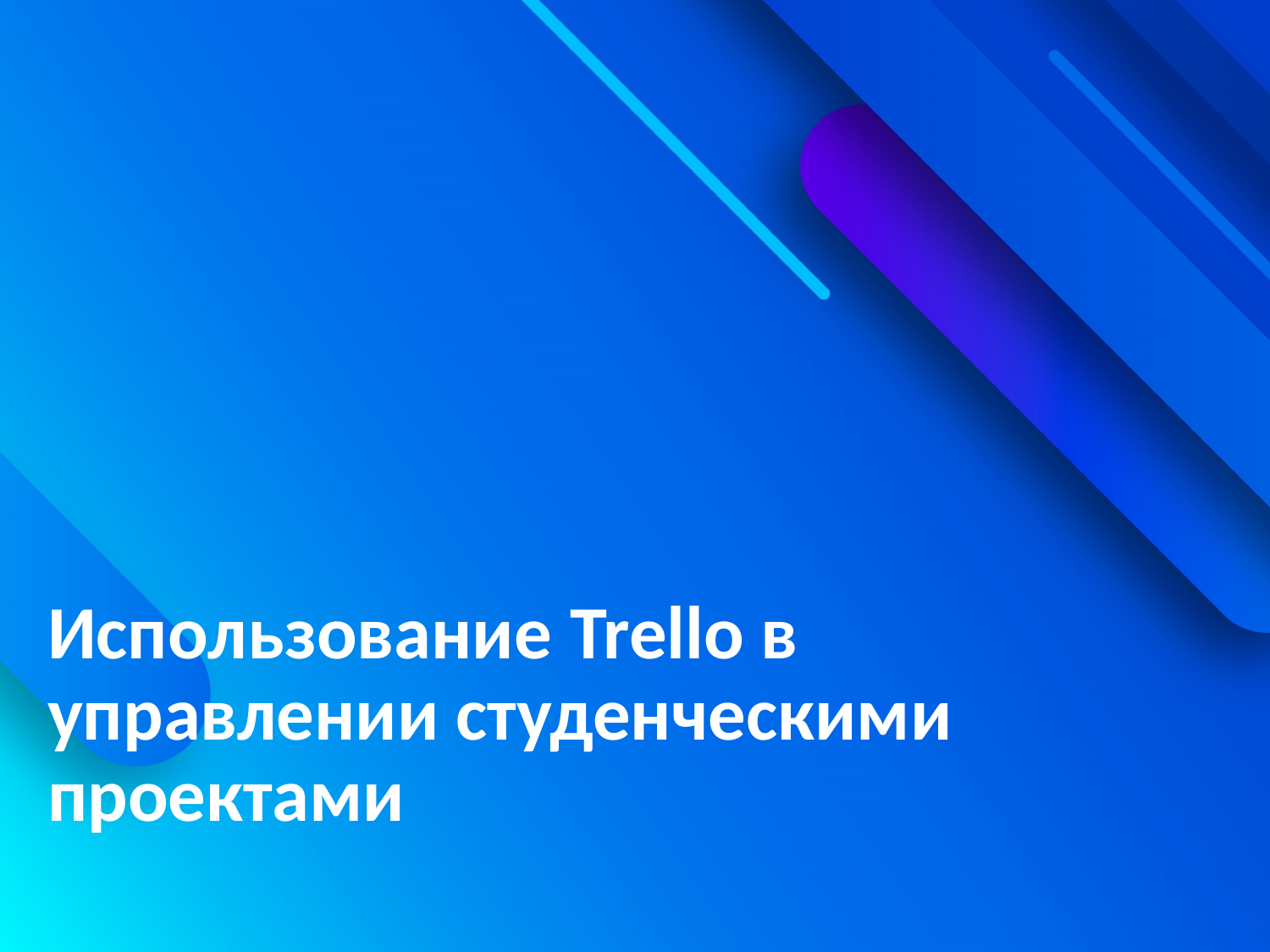

# Использование Trello в управлении студенческими проектами